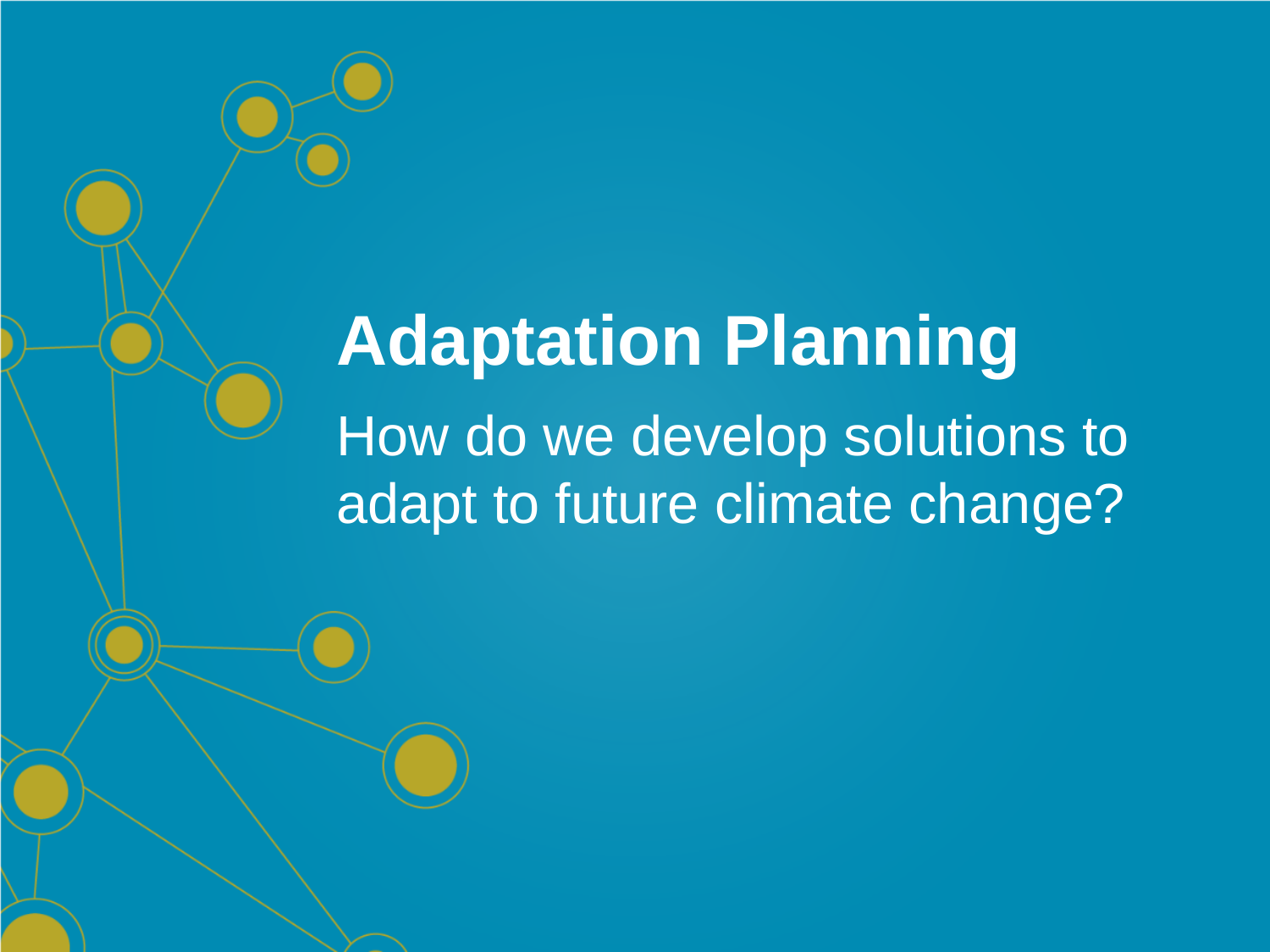

# Adaptation Planning
How do we develop solutions to adapt to future climate change?